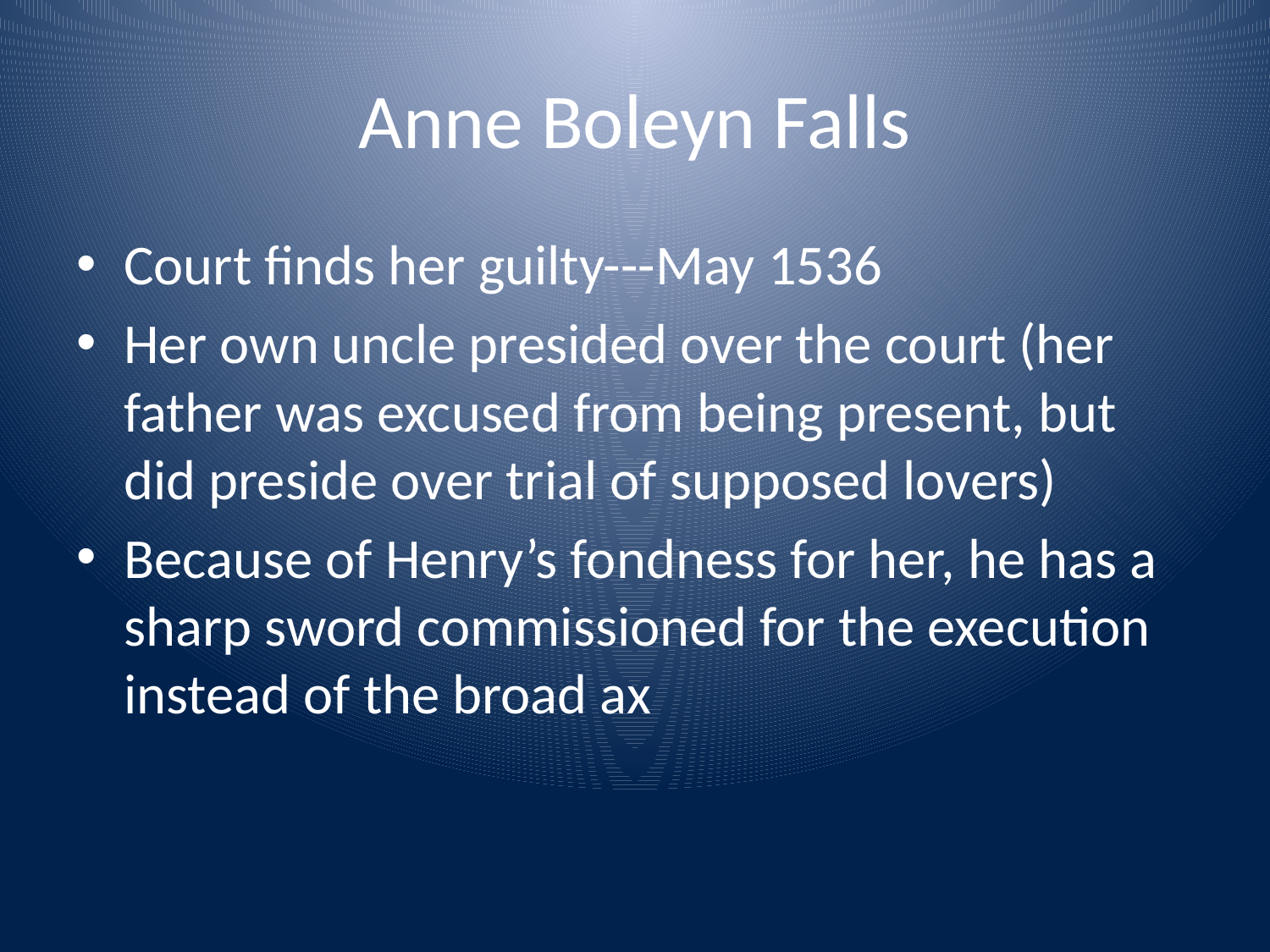

# Anne Boleyn Falls
Court finds her guilty---May 1536
Her own uncle presided over the court (her father was excused from being present, but did preside over trial of supposed lovers)
Because of Henry’s fondness for her, he has a sharp sword commissioned for the execution instead of the broad ax